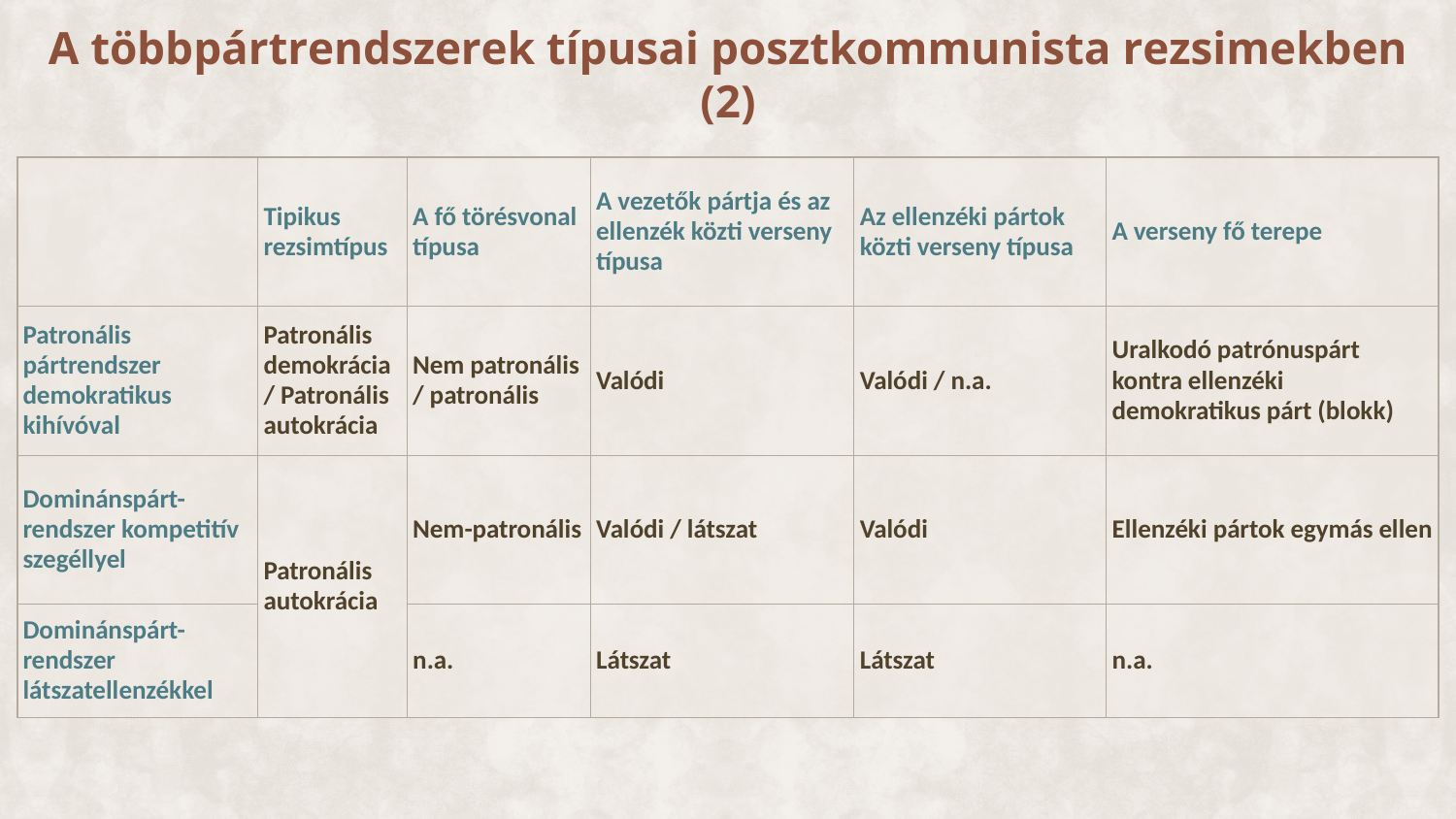

# A többpártrendszerek típusai posztkommunista rezsimekben (2)
|  | Tipikus rezsimtípus | A fő törésvonal típusa | A vezetők pártja és az ellenzék közti verseny típusa | Az ellenzéki pártok közti verseny típusa | A verseny fő terepe |
| --- | --- | --- | --- | --- | --- |
| Patronális pártrendszer demokratikus kihívóval | Patronális demokrácia / Patronális autokrácia | Nem patronális / patronális | Valódi | Valódi / n.a. | Uralkodó patrónuspárt kontra ellenzéki demokratikus párt (blokk) |
| Dominánspárt-rendszer kompetitív szegéllyel | Patronális autokrácia | Nem-patronális | Valódi / látszat | Valódi | Ellenzéki pártok egymás ellen |
| Dominánspárt-rendszer látszatellenzékkel |  | n.a. | Látszat | Látszat | n.a. |